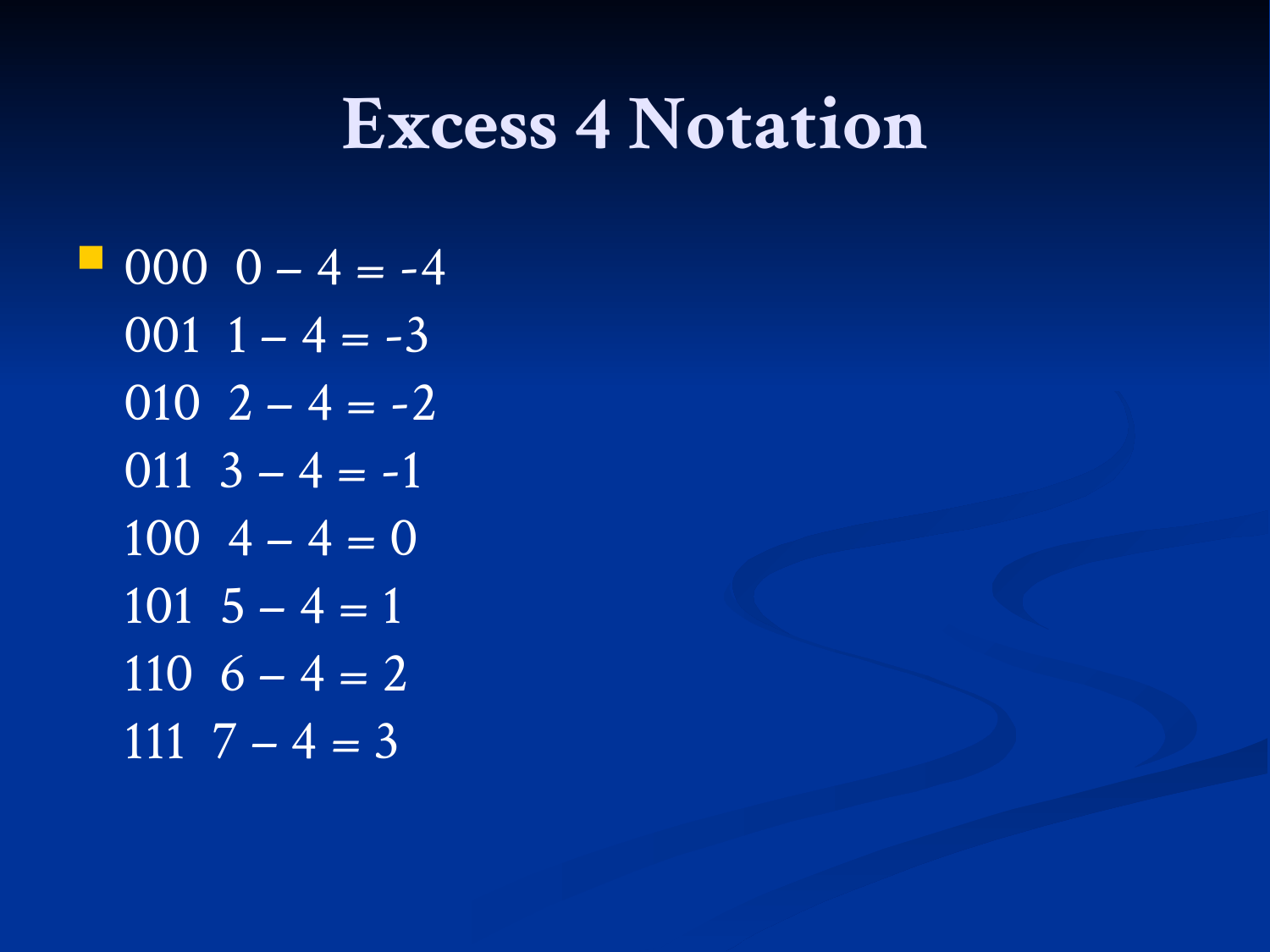

# Excess 4 Notation
000  0 – 4 = -4
001  1 – 4 = -3
010  2 – 4 = -2
011  3 – 4 = -1
100  4 – 4 = 0
101  5 – 4 = 1
110  6 – 4 = 2
111  7 – 4 = 3